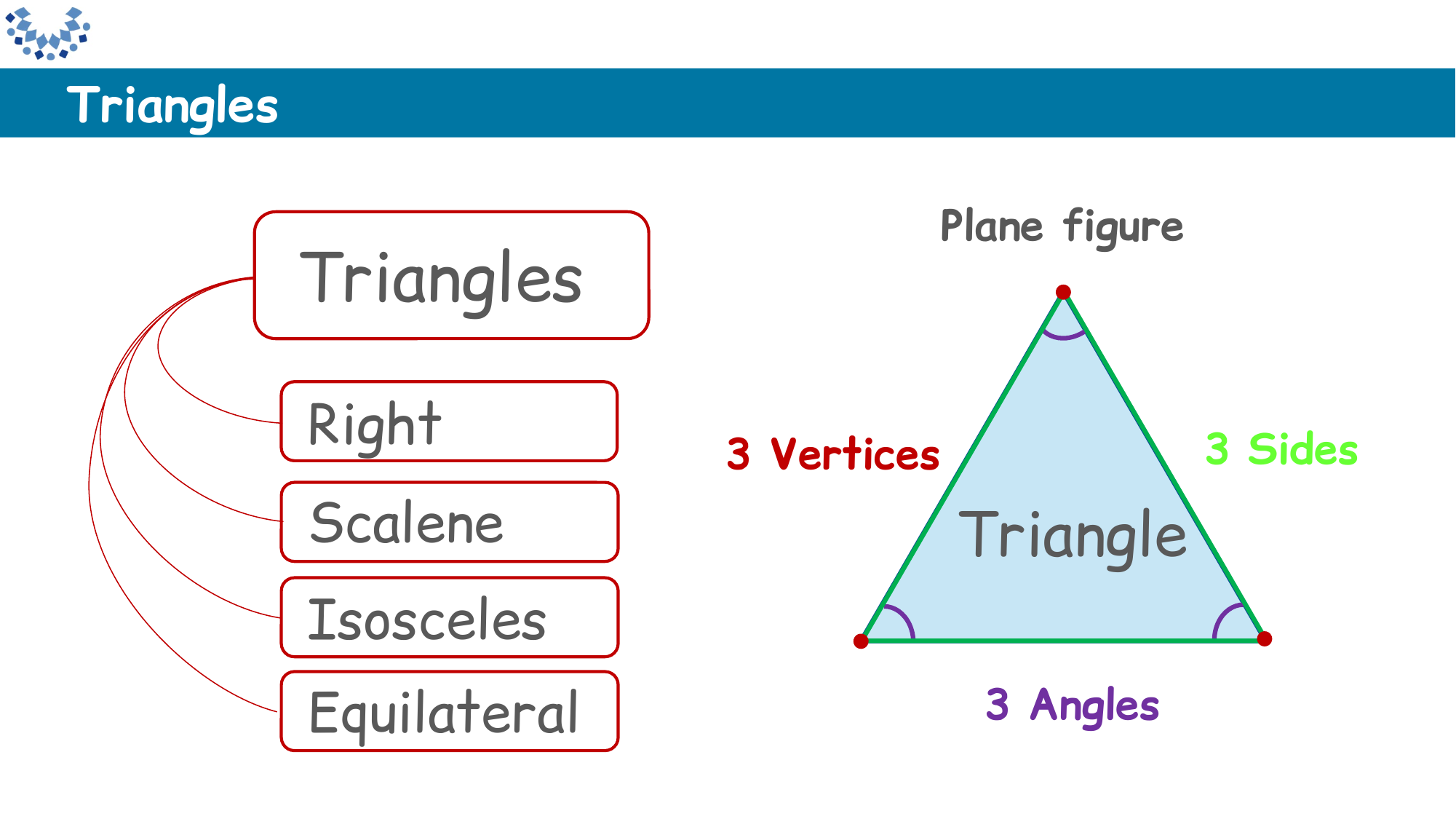

Triangles
Plane figure

Triangles

Right
3 Sides
3 Vertices
Scalene

Triangle

Isosceles

Equilateral
3 Angles